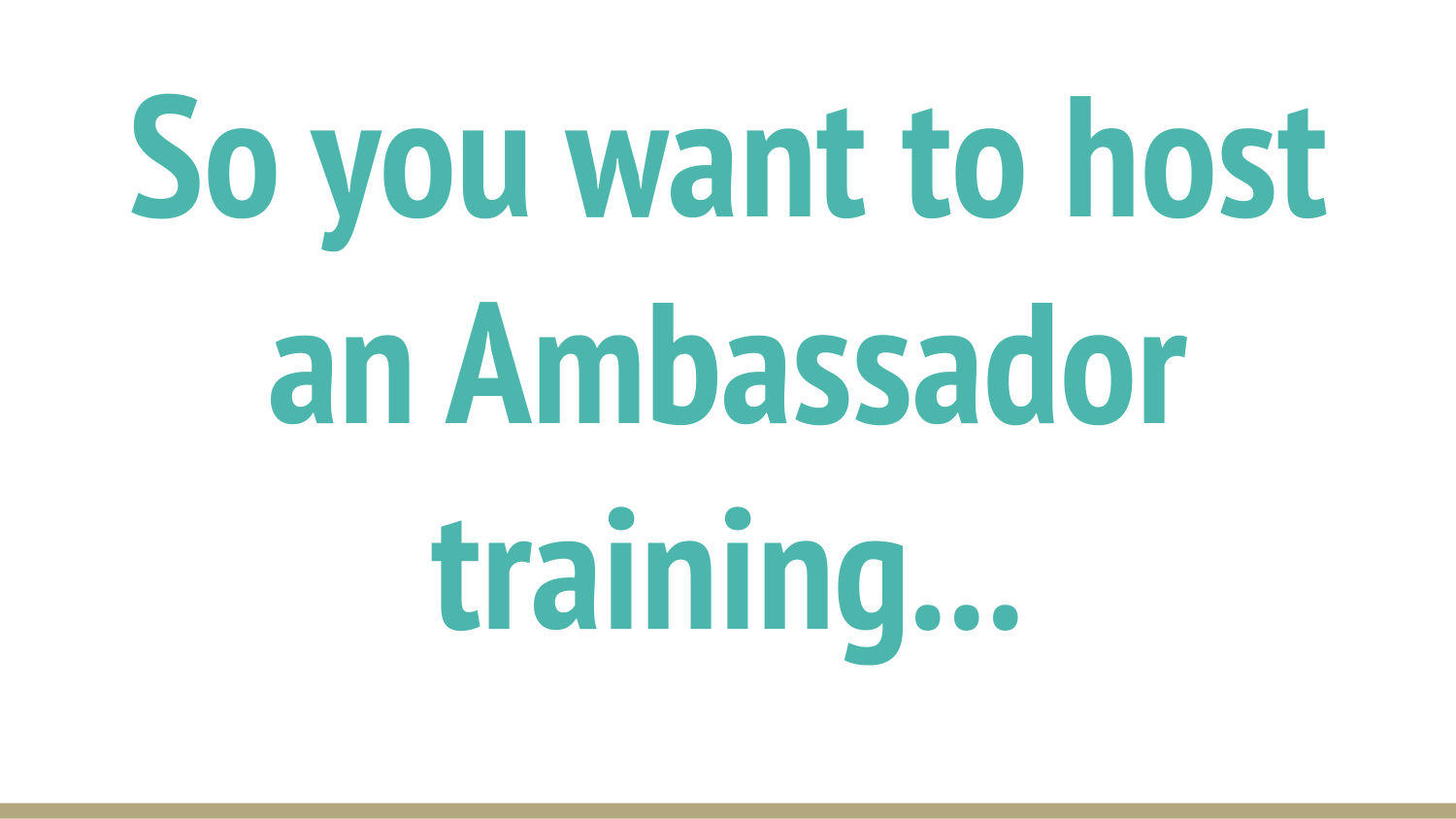

# So you want to host an Ambassador training...